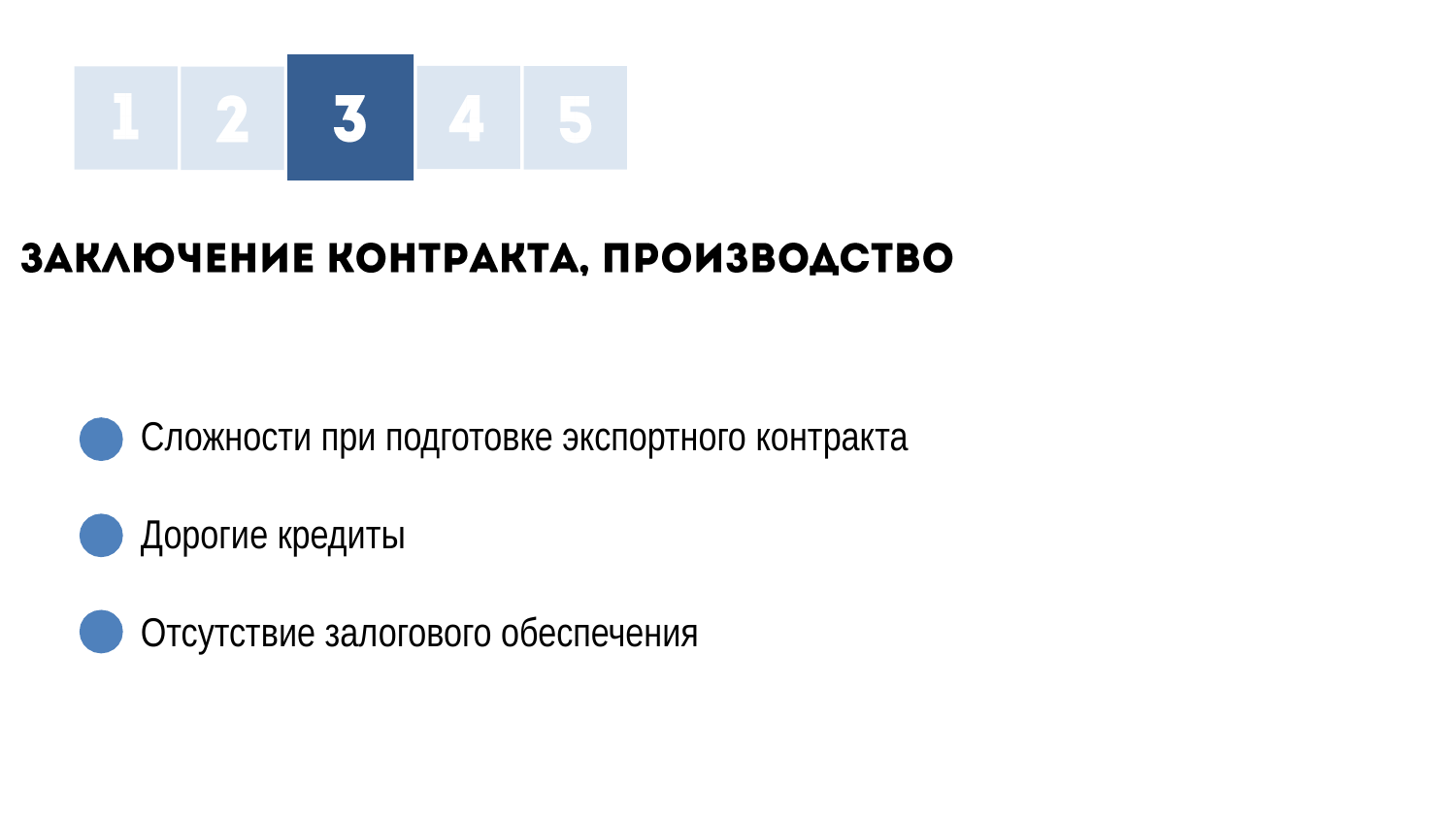

Сложности при подготовке экспортного контракта

Дорогие кредиты

Отсутствие залогового обеспечения